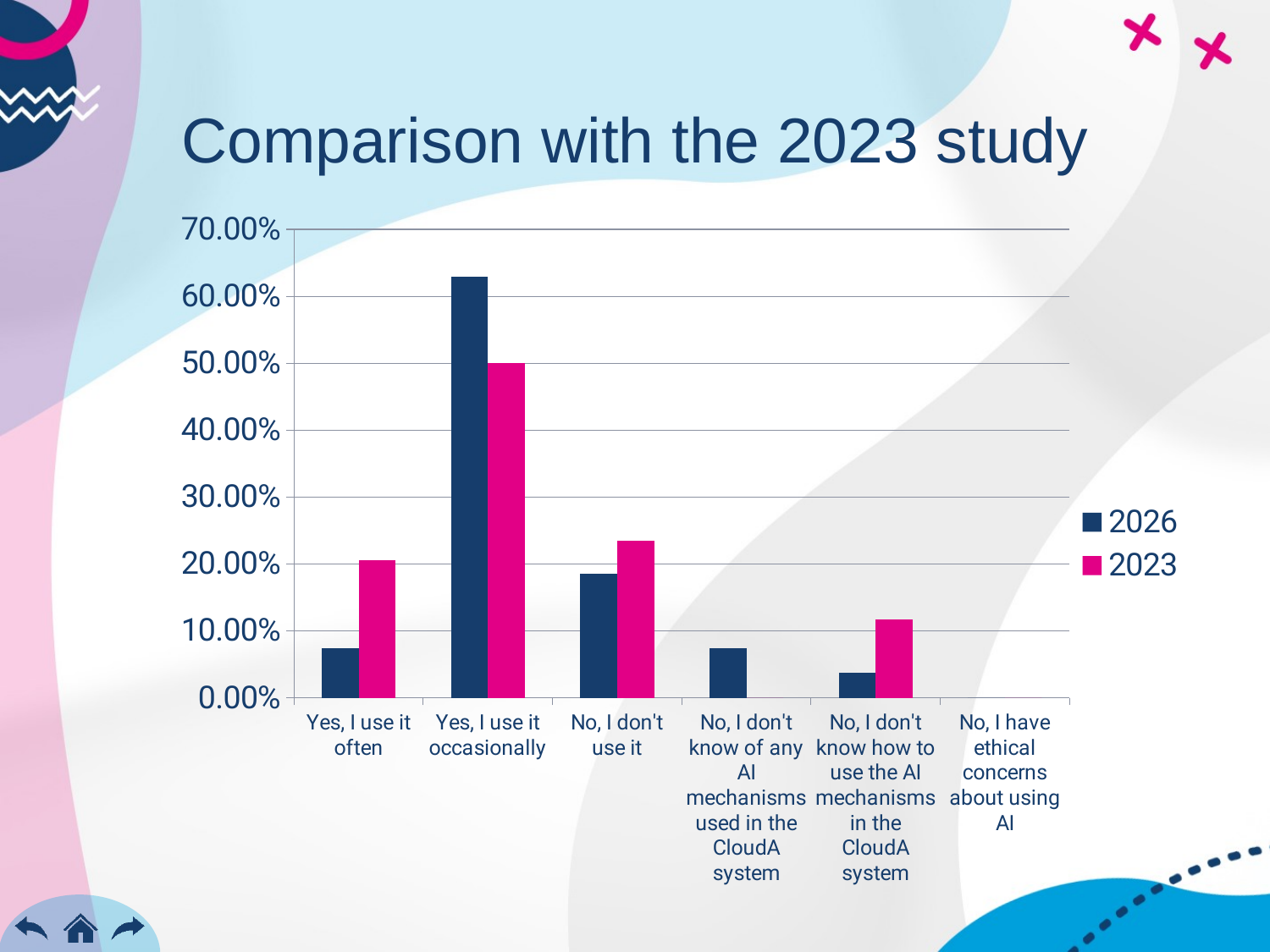

# Comparison with the 2023 study

### Chart

| Category | 2026 | 2023 |
|---|---|---|
| Yes, I use it often | 0.07407407407 | 0.2058823529 |
| Yes, I use it occasionally | 0.6296296296 | 0.5 |
| No, I don't use it | 0.1851851852 | 0.2352941176 |
| No, I don't know of any AI mechanisms used in the CloudA system | 0.07407407407 | 0.0 |
| No, I don't know how to use the AI mechanisms in the CloudA system | 0.03703703704 | 0.1176470588 |
| No, I have ethical concerns about using AI | 0.0 | 0.0 |